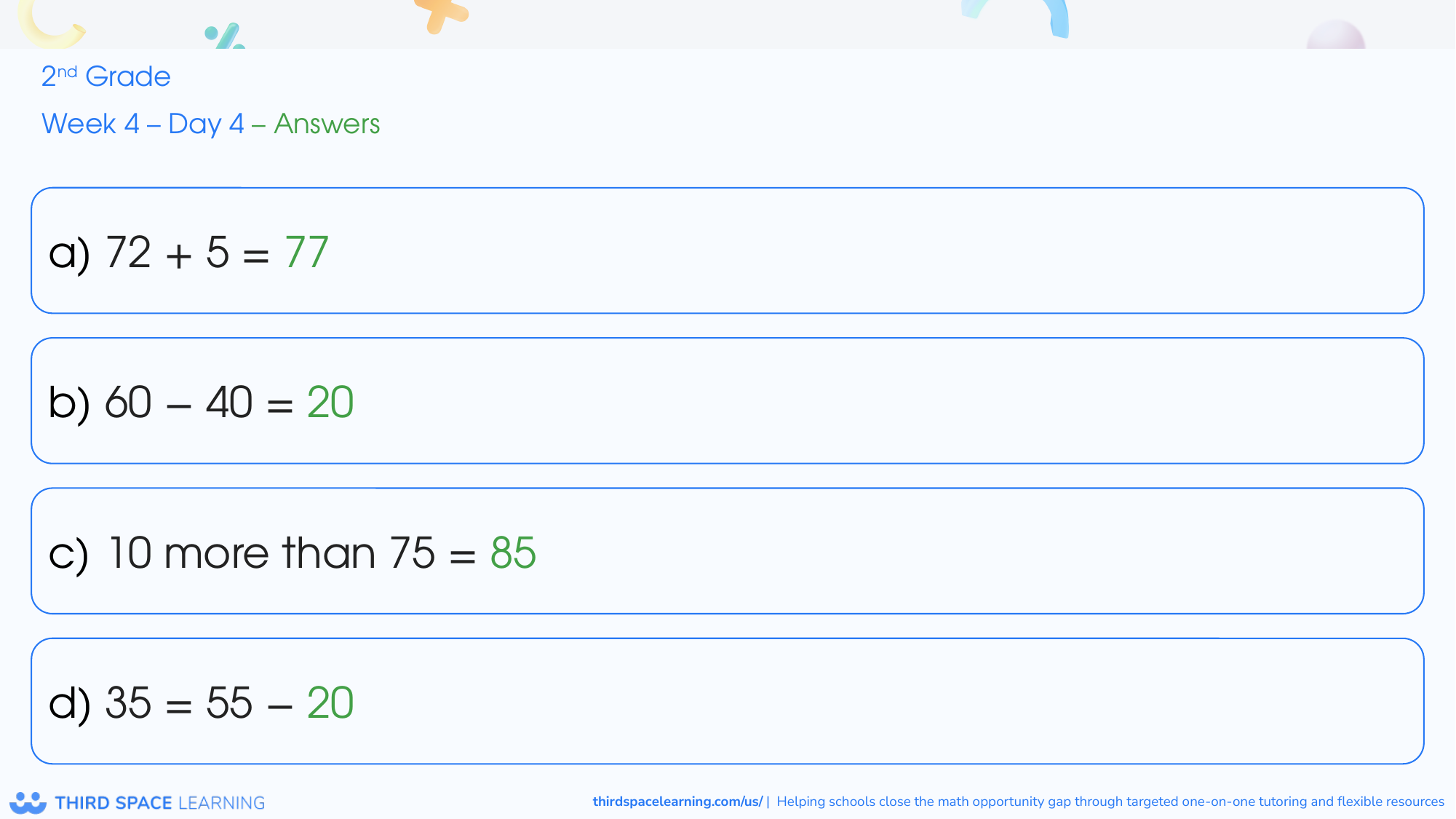

2nd Grade
Week 4 – Day 4 – Answers
72 + 5 = 77
60 − 40 = 20
10 more than 75 = 85
35 = 55 − 20